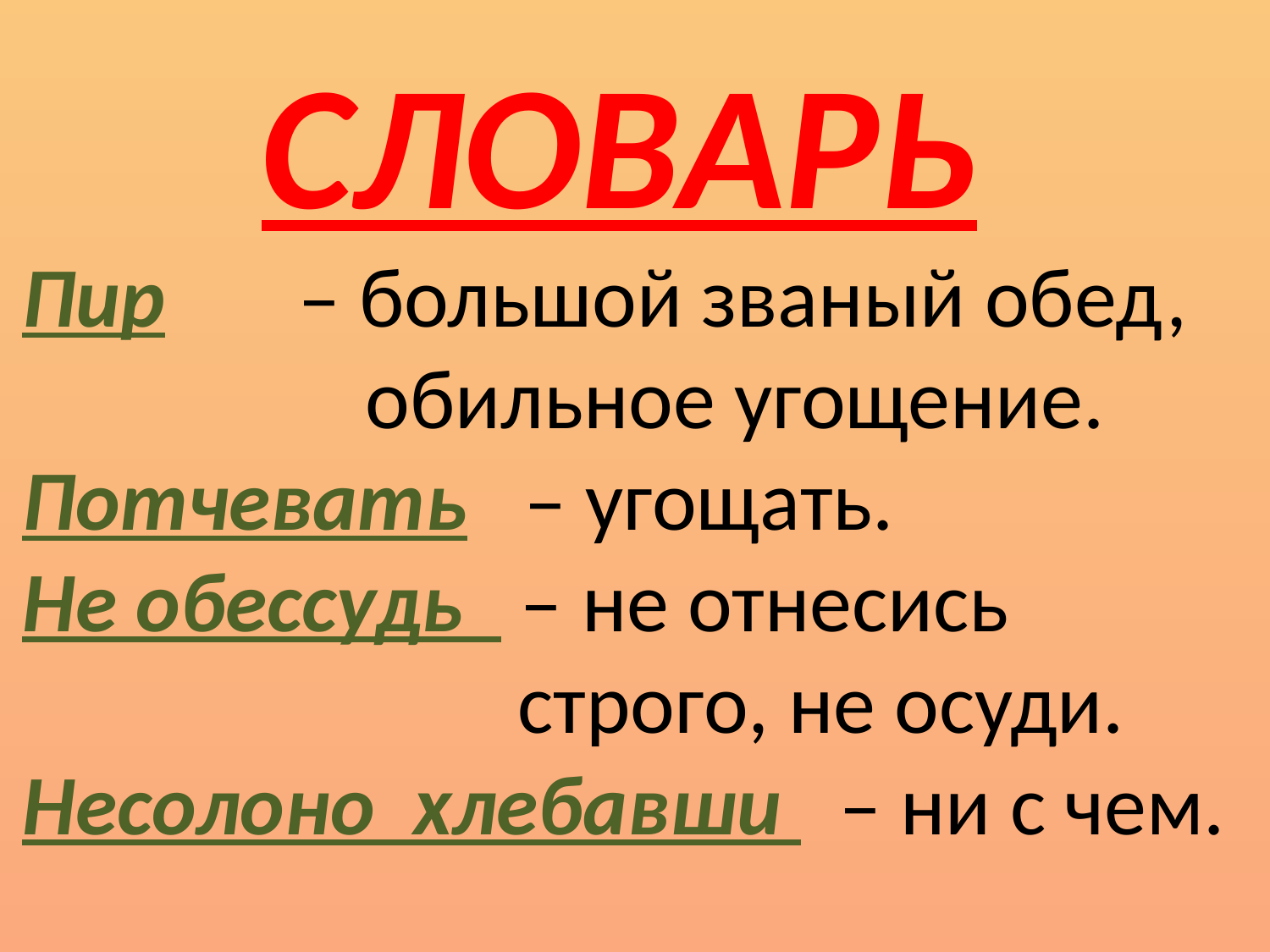

СЛОВАРЬ
Пир       – большой званый обед,
                  обильное угощение.
Потчевать   – угощать.
Не обессудь   – не отнесись
                          строго, не осуди.
Несолоно  хлебавши   – ни с чем.